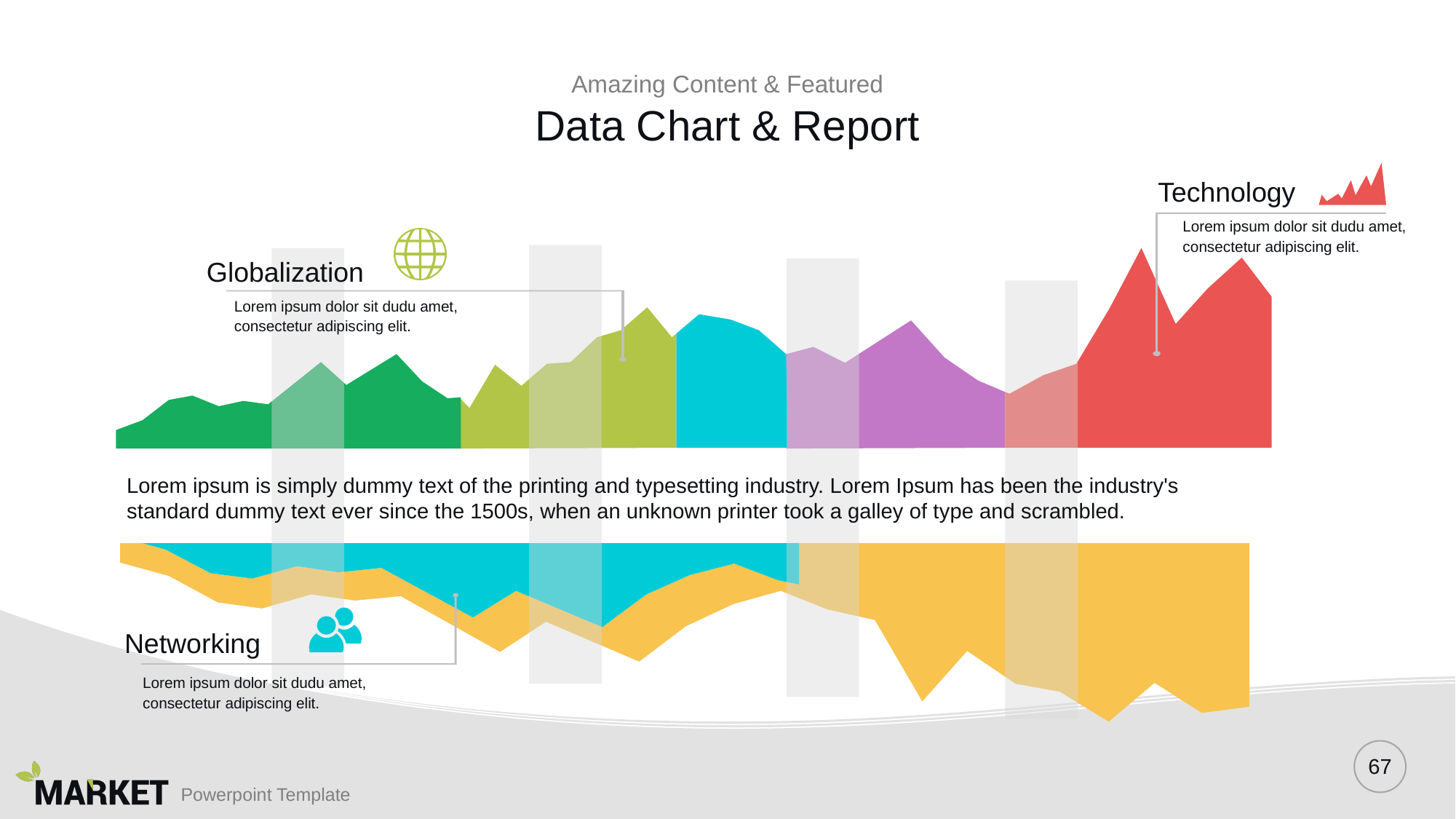

Amazing Content & Featured
# Data Chart & Report

Technology
Lorem ipsum dolor sit dudu amet, consectetur adipiscing elit.

Globalization

Lorem ipsum dolor sit dudu amet, consectetur adipiscing elit.

Lorem ipsum is simply dummy text of the printing and typesetting industry. Lorem Ipsum has been the industry's standard dummy text ever since the 1500s, when an unknown printer took a galley of type and scrambled.

Networking
Lorem ipsum dolor sit dudu amet, consectetur adipiscing elit.